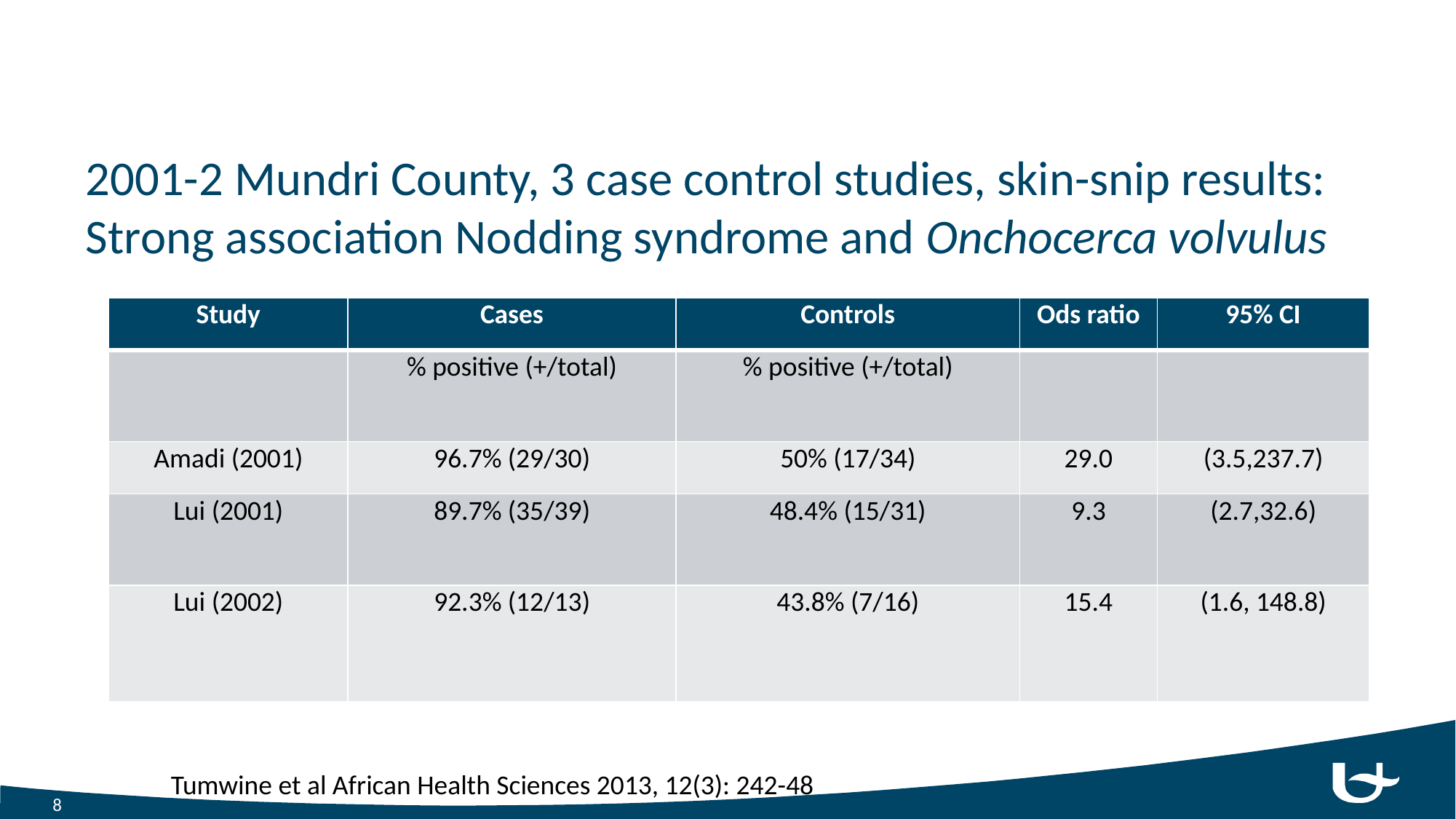

#
2001-2 Mundri County, 3 case control studies, skin-snip results:  Strong association Nodding syndrome and Onchocerca volvulus
| Study | Cases | Controls | Ods ratio | 95% CI |
| --- | --- | --- | --- | --- |
|  | % positive (+/total) | % positive (+/total) |  |  |
| Amadi (2001) | 96.7% (29/30) | 50% (17/34) | 29.0 | (3.5,237.7) |
| Lui (2001) | 89.7% (35/39) | 48.4% (15/31) | 9.3 | (2.7,32.6) |
| Lui (2002) | 92.3% (12/13) | 43.8% (7/16) | 15.4 | (1.6, 148.8) |
Tumwine et al African Health Sciences 2013, 12(3): 242-48
8